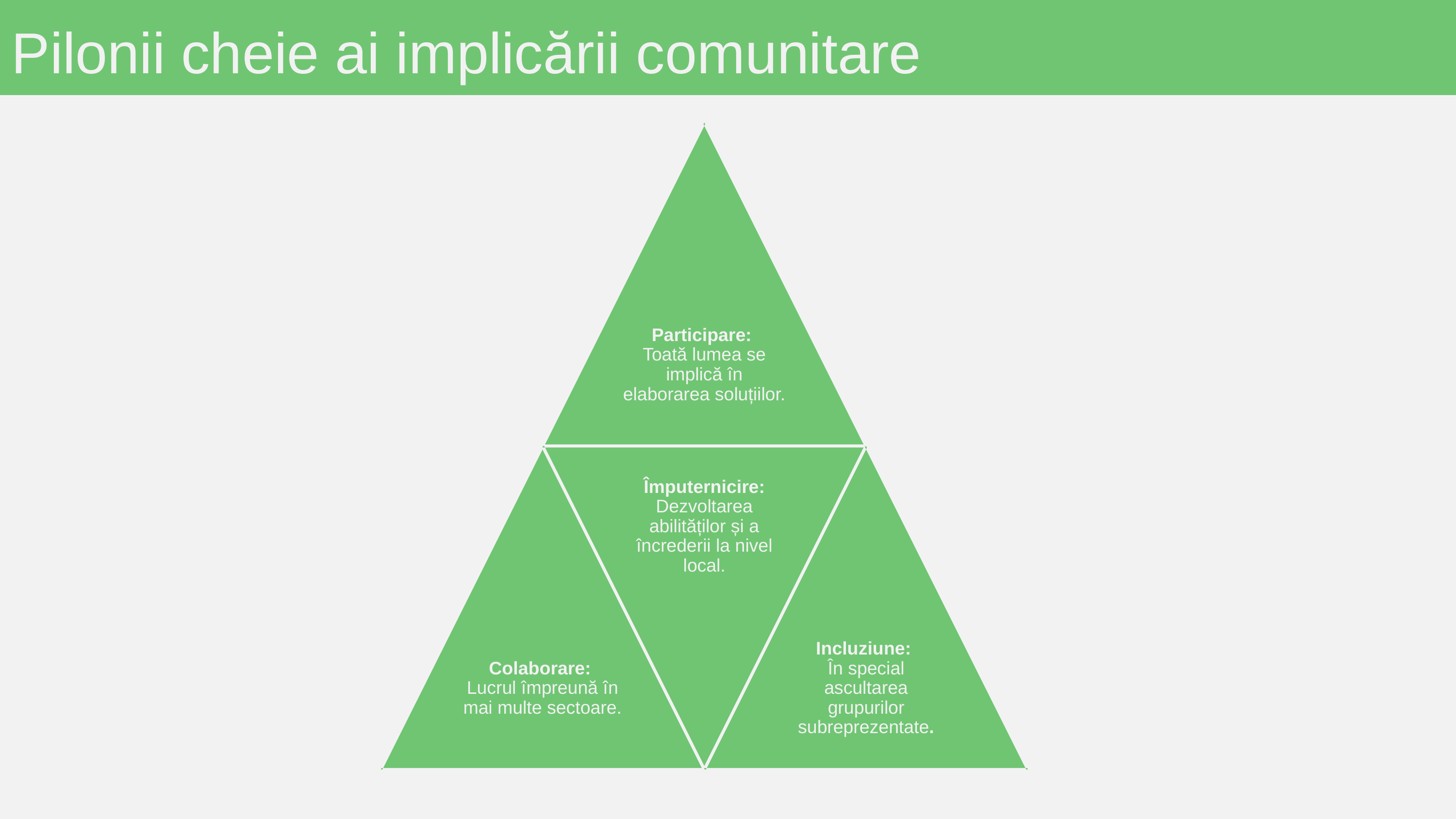

Pilonii cheie ai implicării comunitare

Participare:
Toată lumea se implică în elaborarea soluțiilor.

Împuternicire: Dezvoltarea abilităților și a încrederii la nivel local.

Colaborare:
Lucrul împreună în mai multe sectoare.

Incluziune:
În special ascultarea grupurilor subreprezentate.